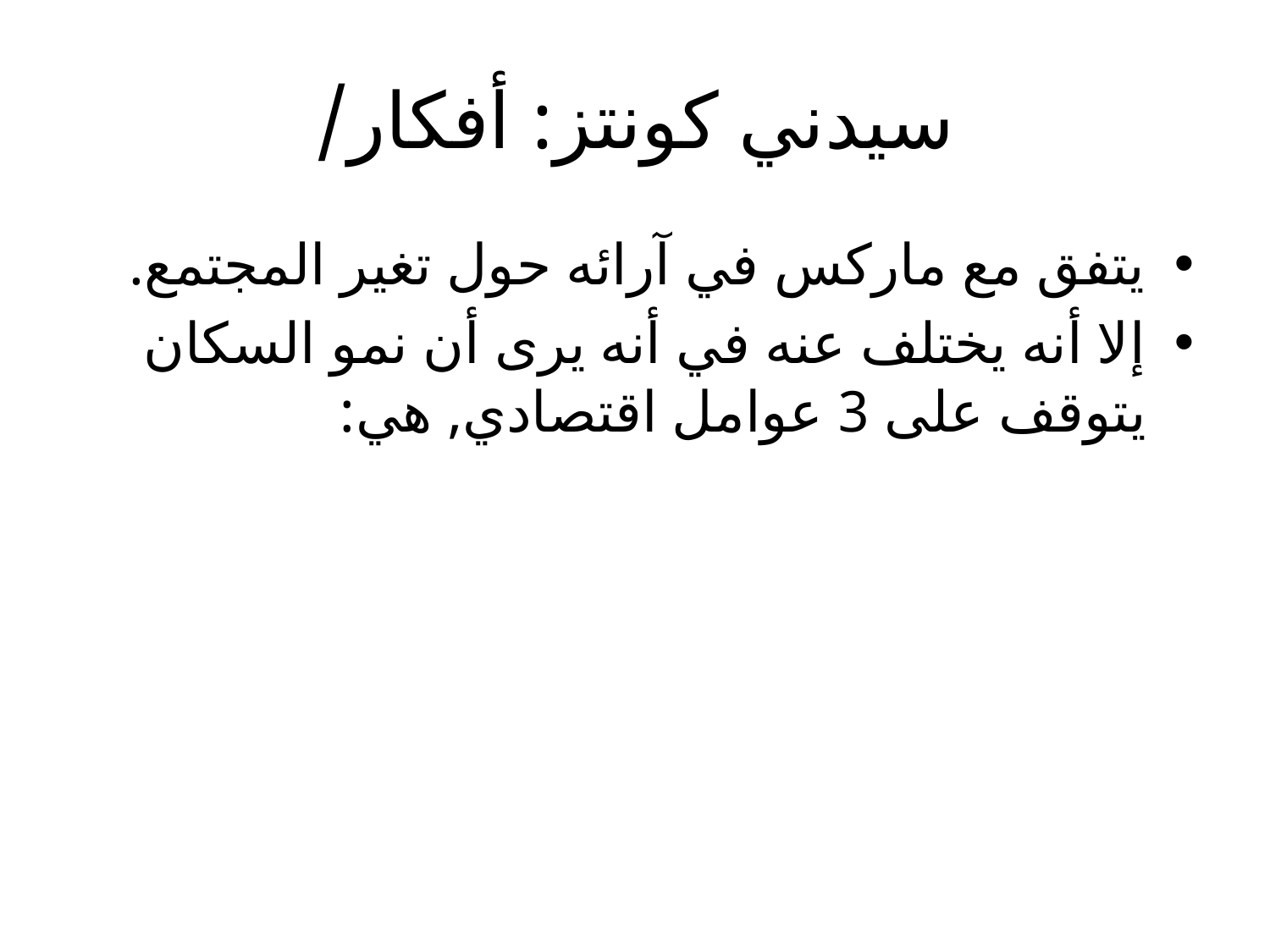

# سيدني كونتز: أفكار/
يتفق مع ماركس في آرائه حول تغير المجتمع.
إلا أنه يختلف عنه في أنه يرى أن نمو السكان يتوقف على 3 عوامل اقتصادي, هي: